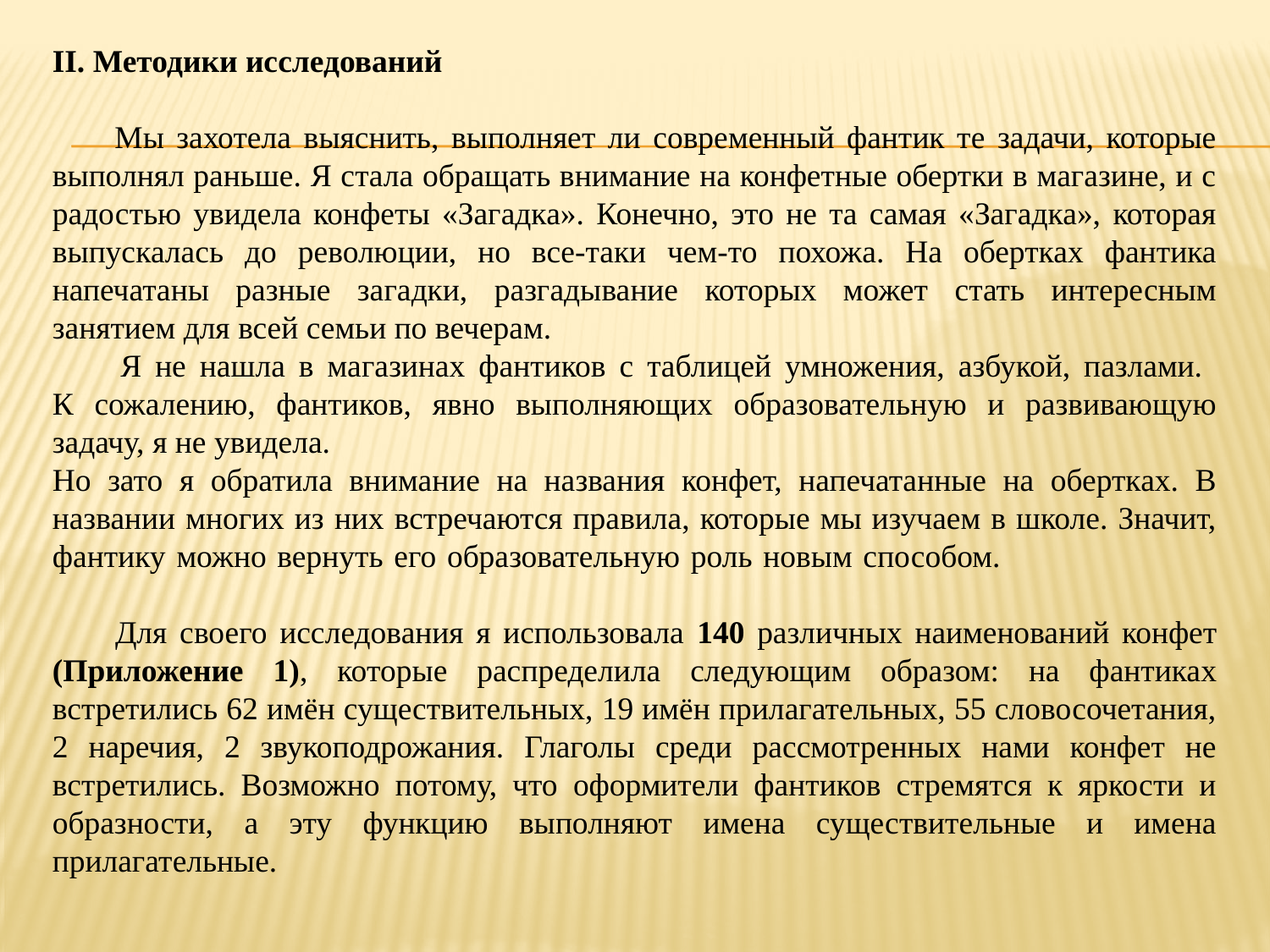

II. Методики исследований

     Мы захотела выяснить, выполняет ли современный фантик те задачи, которые выполнял раньше. Я стала обращать внимание на конфетные обертки в магазине, и с радостью увидела конфеты «Загадка». Конечно, это не та самая «Загадка», которая выпускалась до революции, но все-таки чем-то похожа. На обертках фантика напечатаны разные загадки, разгадывание которых может стать интересным занятием для всей семьи по вечерам.
     Я не нашла в магазинах фантиков с таблицей умножения, азбукой, пазлами.
К сожалению, фантиков, явно выполняющих образовательную и развивающую задачу, я не увидела.
Но зато я обратила внимание на названия конфет, напечатанные на обертках. В названии многих из них встречаются правила, которые мы изучаем в школе. Значит, фантику можно вернуть его образовательную роль новым способом.
     Для своего исследования я использовала 140 различных наименований конфет (Приложение 1), которые распределила следующим образом: на фантиках встретились 62 имён существительных, 19 имён прилагательных, 55 словосочетания, 2 наречия, 2 звукоподрожания. Глаголы среди рассмотренных нами конфет не встретились. Возможно потому, что оформители фантиков стремятся к яркости и образности, а эту функцию выполняют имена существительные и имена прилагательные.